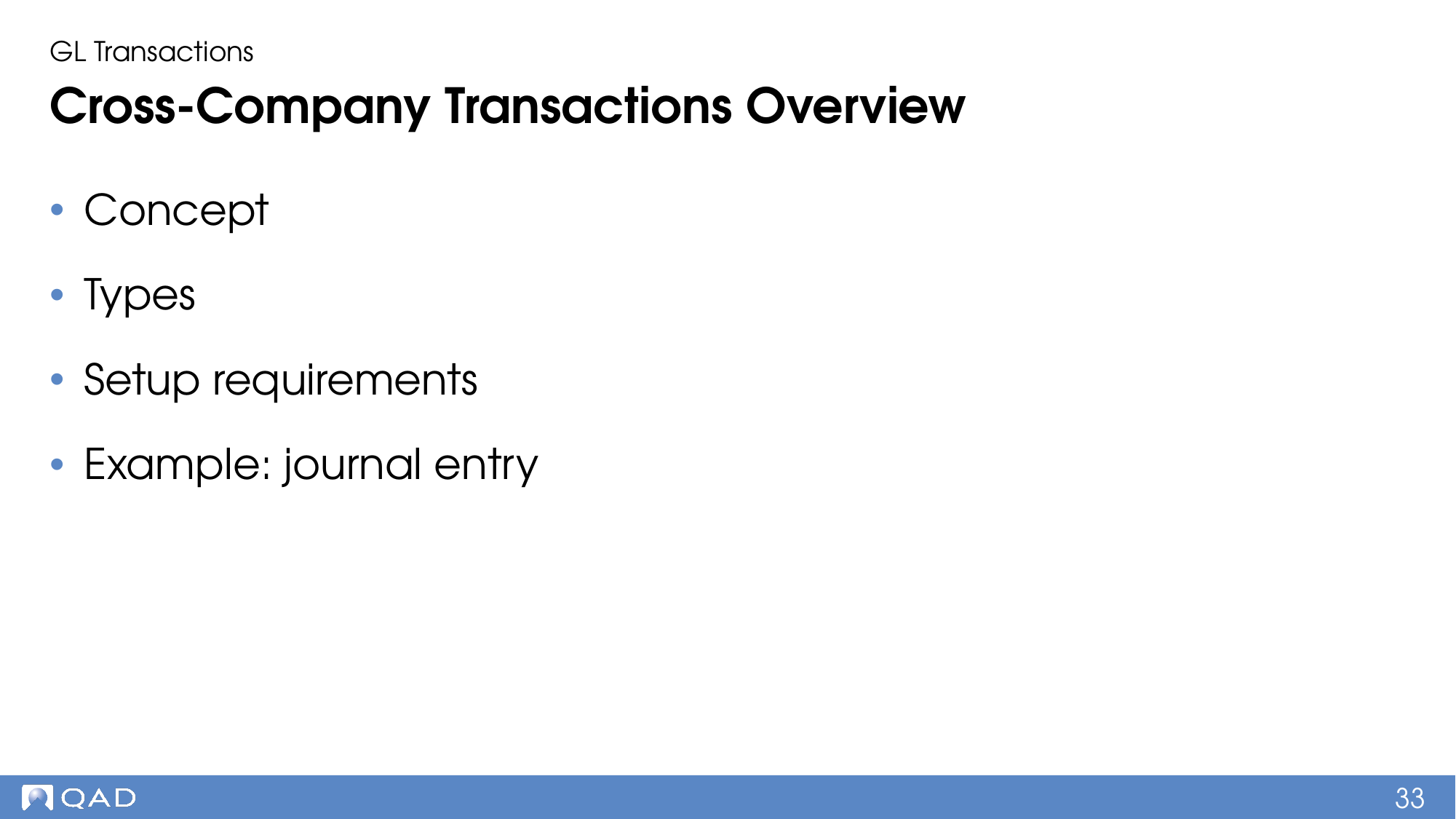

GL Transactions
# Cross-Company Transactions Overview
Concept
Types
Setup requirements
Example: journal entry

33